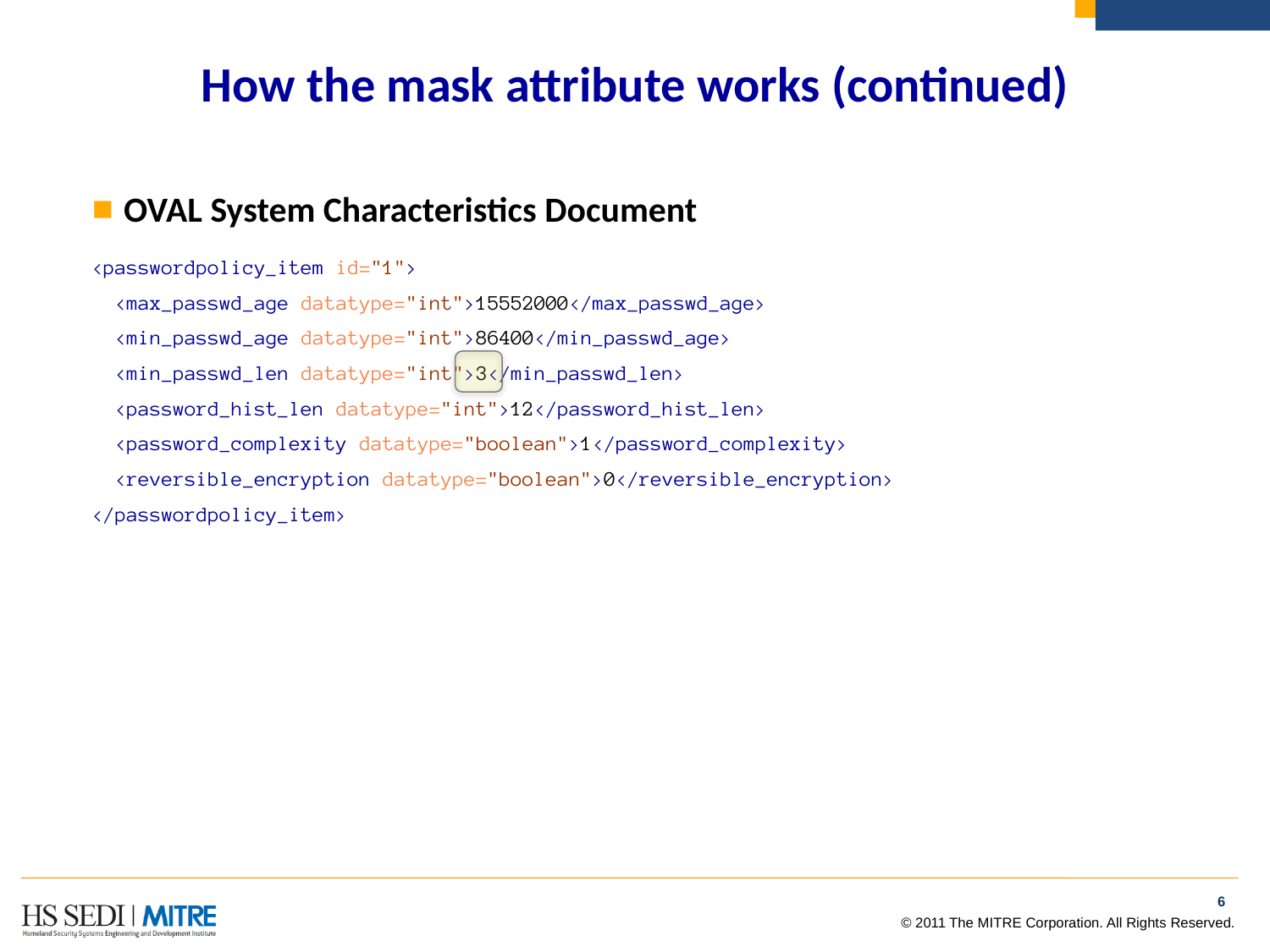

# How the mask attribute works (continued)
OVAL System Characteristics Document
<passwordpolicy_item id="1">
  <max_passwd_age datatype="int">15552000</max_passwd_age>
  <min_passwd_age datatype="int">86400</min_passwd_age>
  <min_passwd_len datatype="int">3</min_passwd_len>
  <password_hist_len datatype="int">12</password_hist_len>
  <password_complexity datatype="boolean">1</password_complexity>
  <reversible_encryption datatype="boolean">0</reversible_encryption>
</passwordpolicy_item>

6